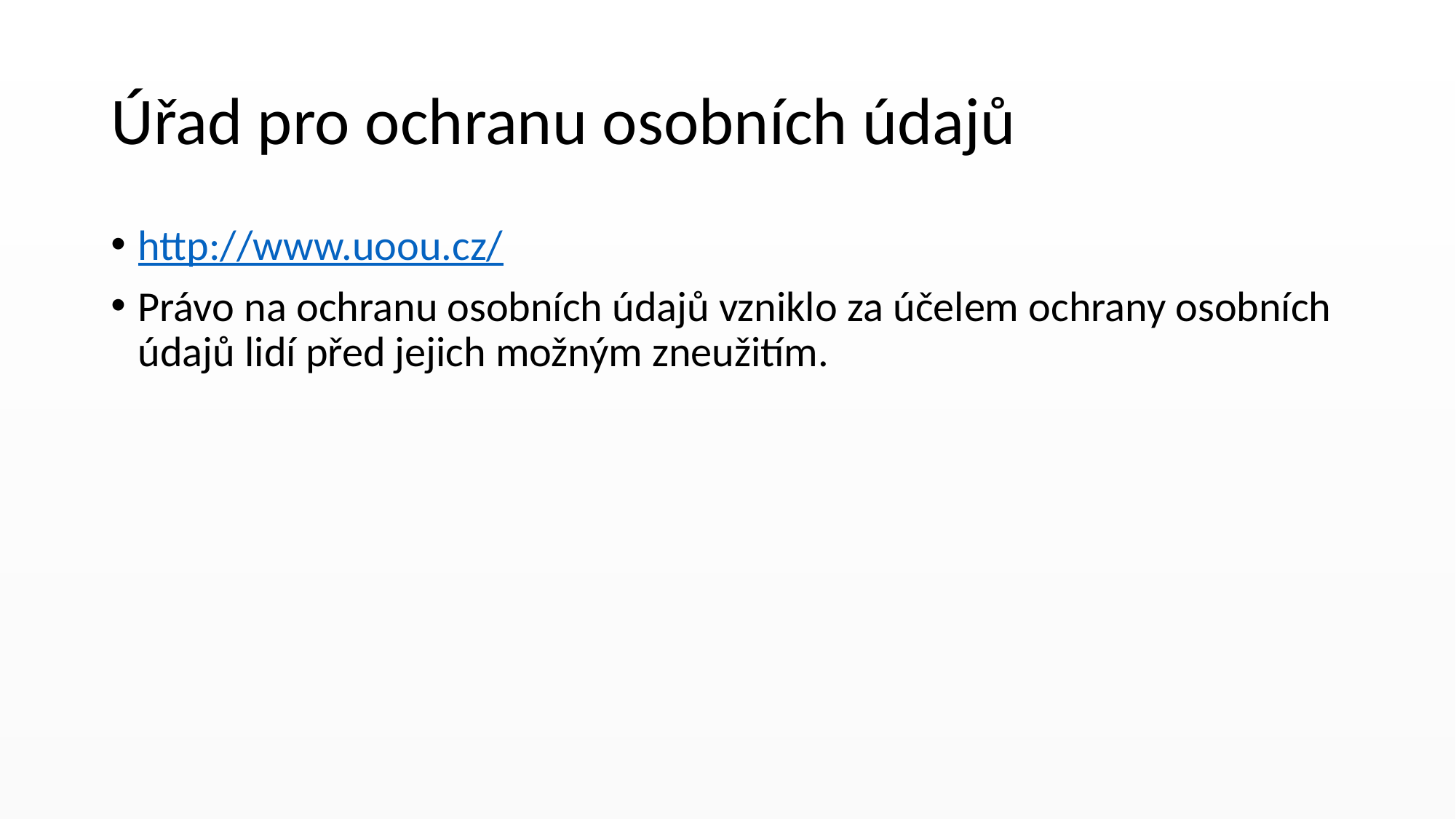

# Úřad pro ochranu osobních údajů
http://www.uoou.cz/
Právo na ochranu osobních údajů vzniklo za účelem ochrany osobních údajů lidí před jejich možným zneužitím.